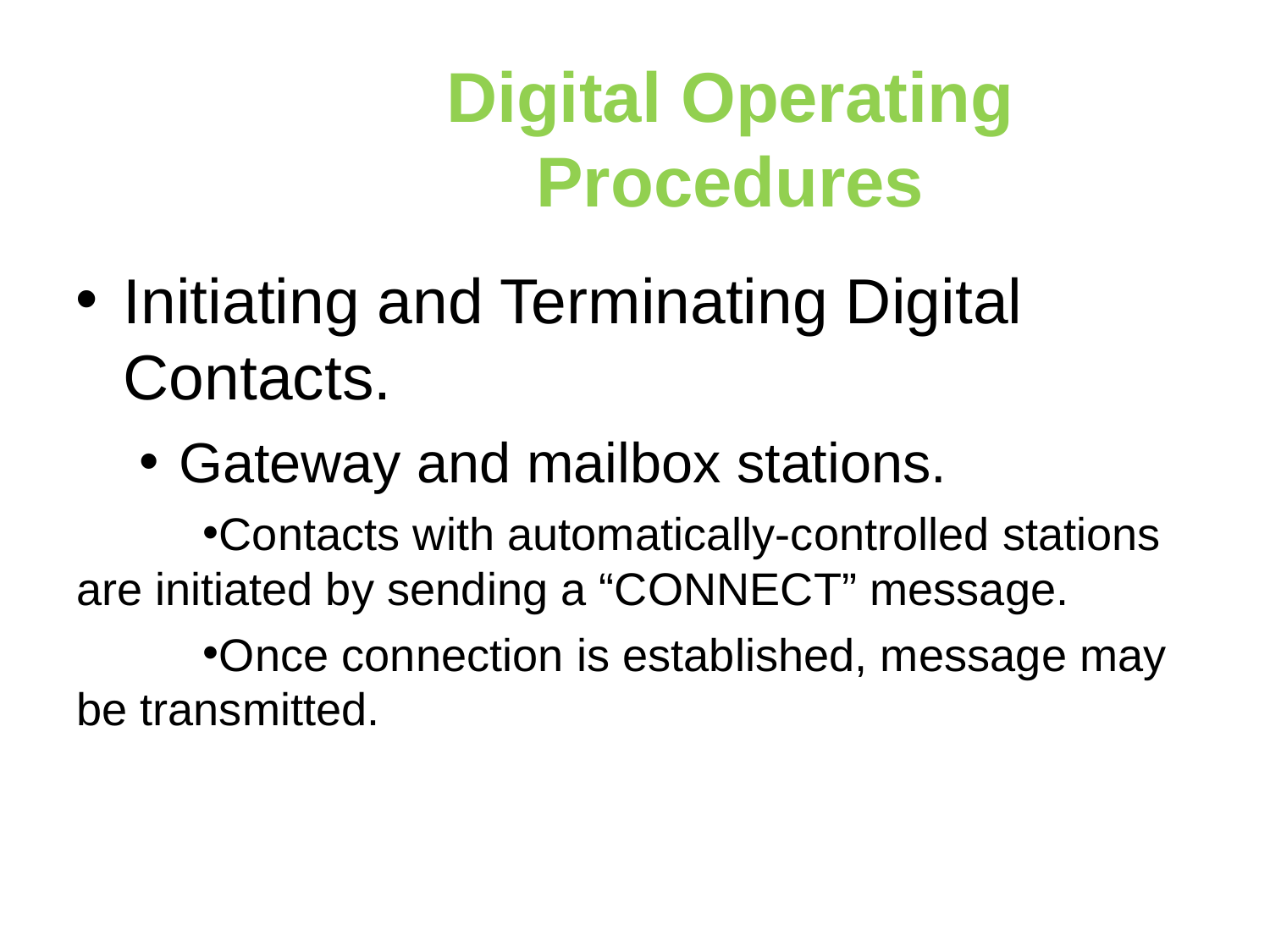

Digital Operating Procedures
Initiating and Terminating Digital Contacts.
Gateway and mailbox stations.
Contacts with automatically-controlled stations are initiated by sending a “CONNECT” message.
Once connection is established, message may be transmitted.